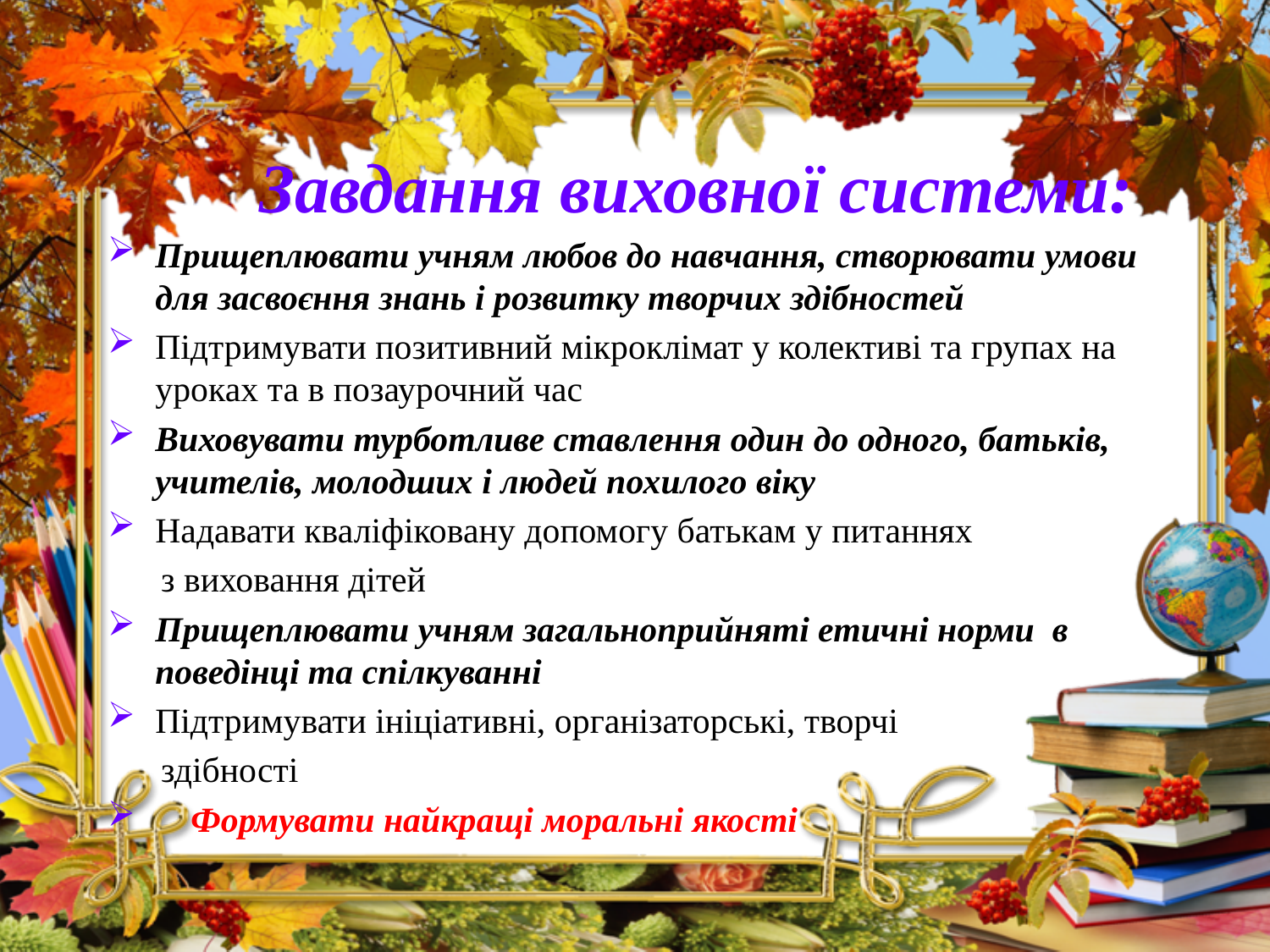

# Завдання виховної системи:
Прищеплювати учням любов до навчання, створювати умови для засвоєння знань і розвитку творчих здібностей
Підтримувати позитивний мікроклімат у колективі та групах на уроках та в позаурочний час
Виховувати турботливе ставлення один до одного, батьків, учителів, молодших і людей похилого віку
Надавати кваліфіковану допомогу батькам у питаннях
      з виховання дітей
Прищеплювати учням загальноприйняті етичні норми  в поведінці та спілкуванні
Підтримувати ініціативні, організаторські, творчі
      здібності
    Формувати найкращі моральні якості